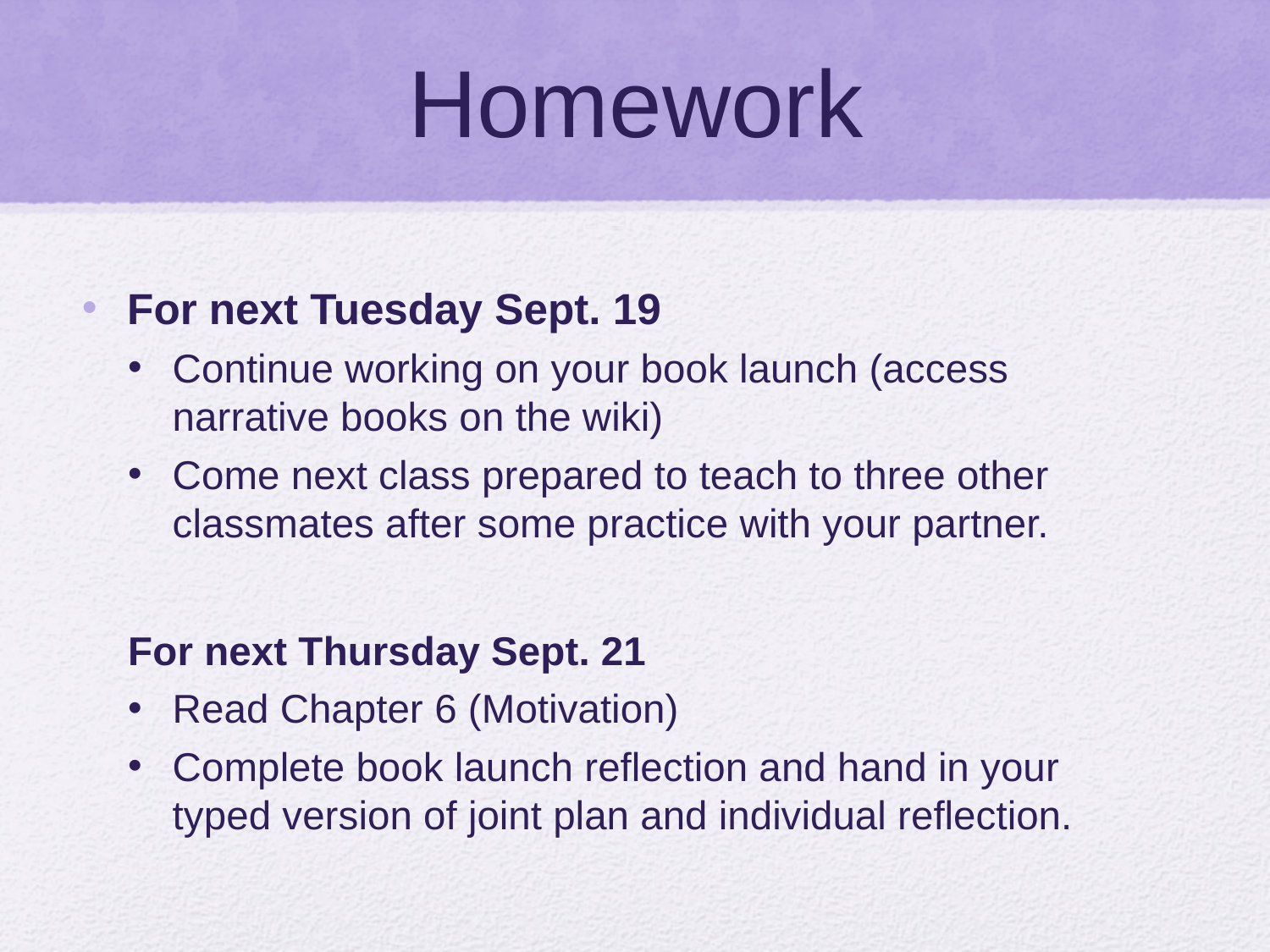

# Homework
For next Tuesday Sept. 19
Continue working on your book launch (access narrative books on the wiki)
Come next class prepared to teach to three other classmates after some practice with your partner.

For next Thursday Sept. 21
Read Chapter 6 (Motivation)
Complete book launch reflection and hand in your typed version of joint plan and individual reflection.